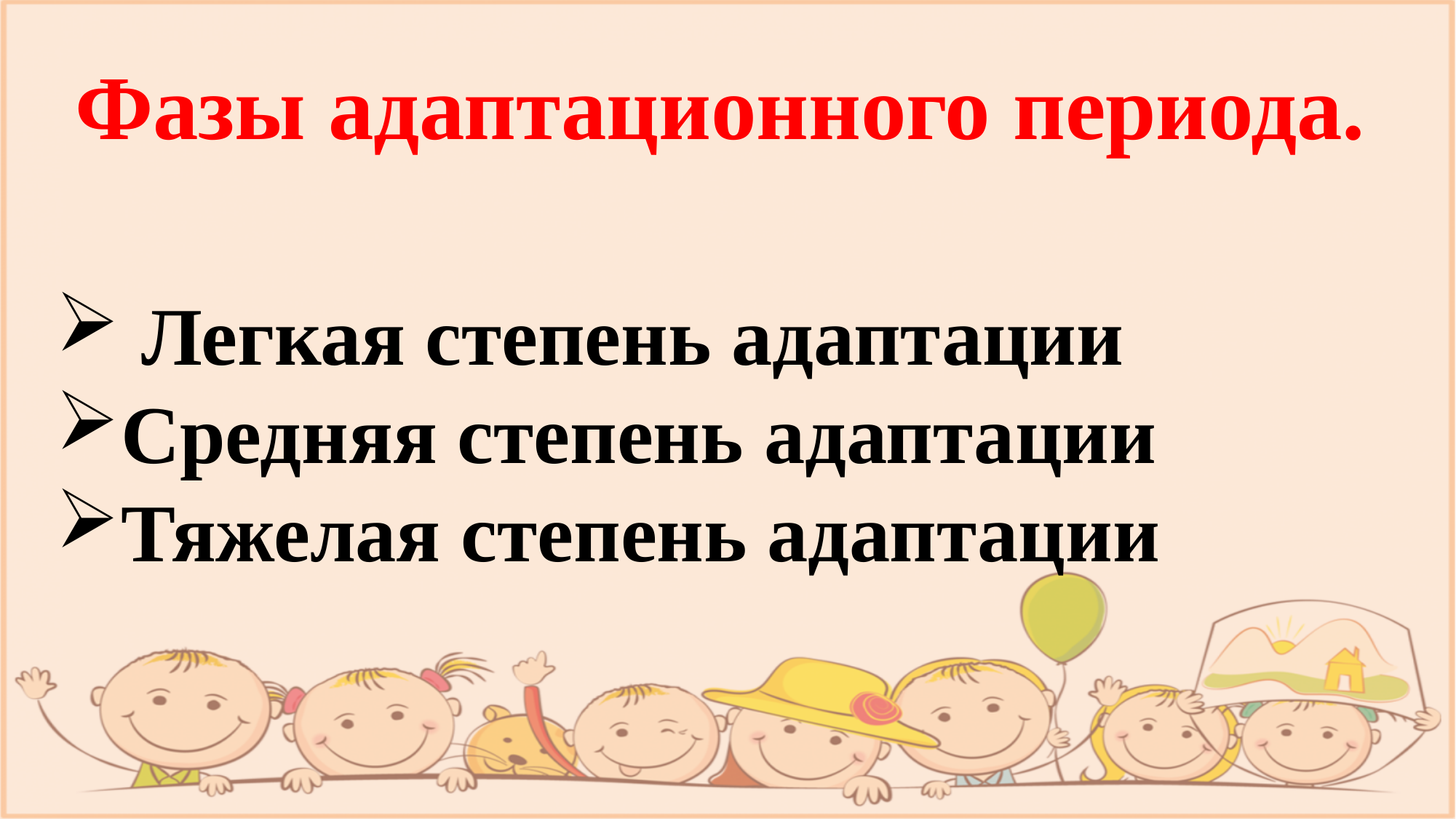

# Фазы адаптационного периода.
 Легкая степень адаптации
Средняя степень адаптации
Тяжелая степень адаптации